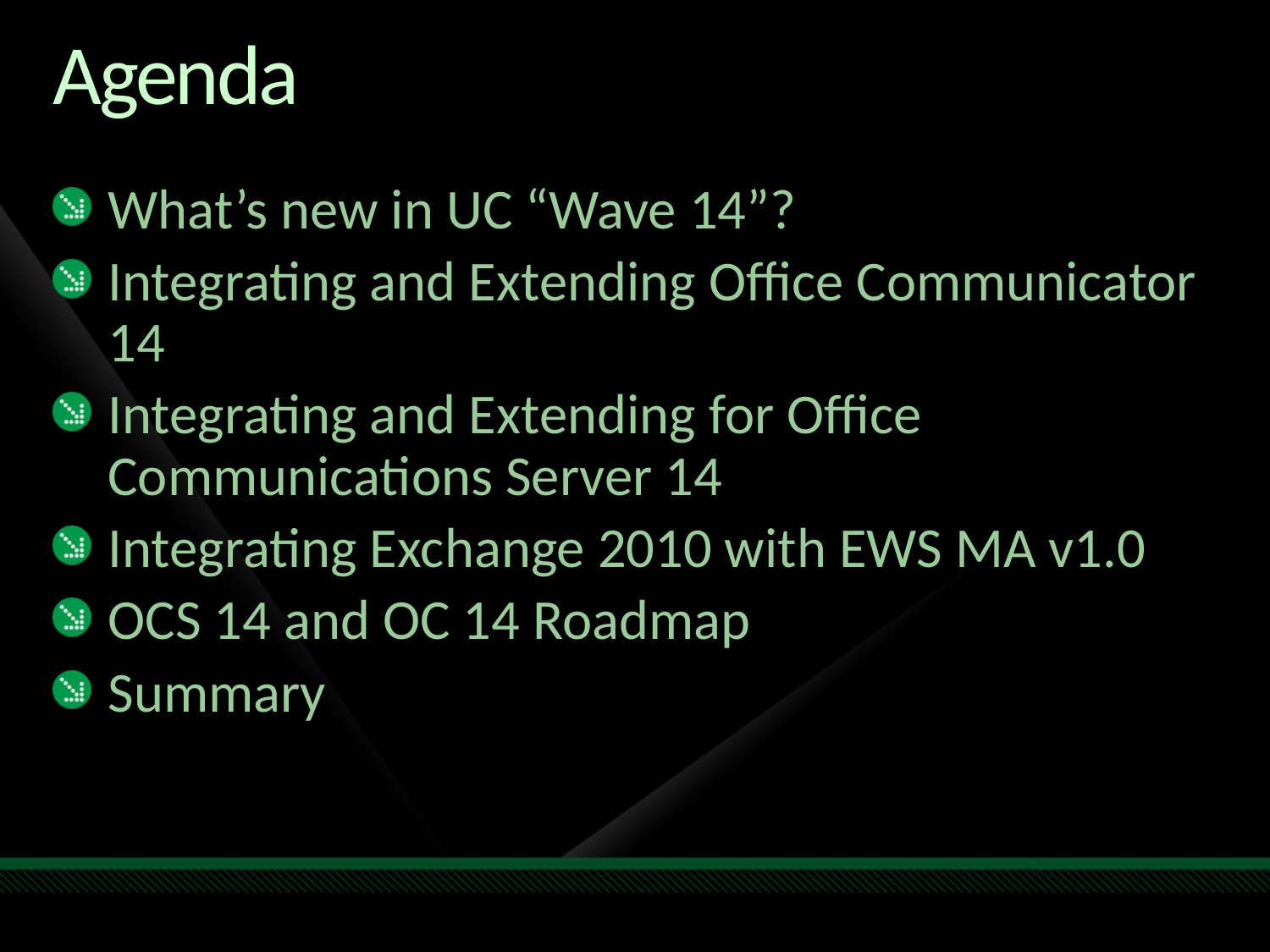

# Agenda
What’s new in UC “Wave 14”?
Integrating and Extending Office Communicator 14
Integrating and Extending for Office Communications Server 14
Integrating Exchange 2010 with EWS MA v1.0
OCS 14 and OC 14 Roadmap
Summary